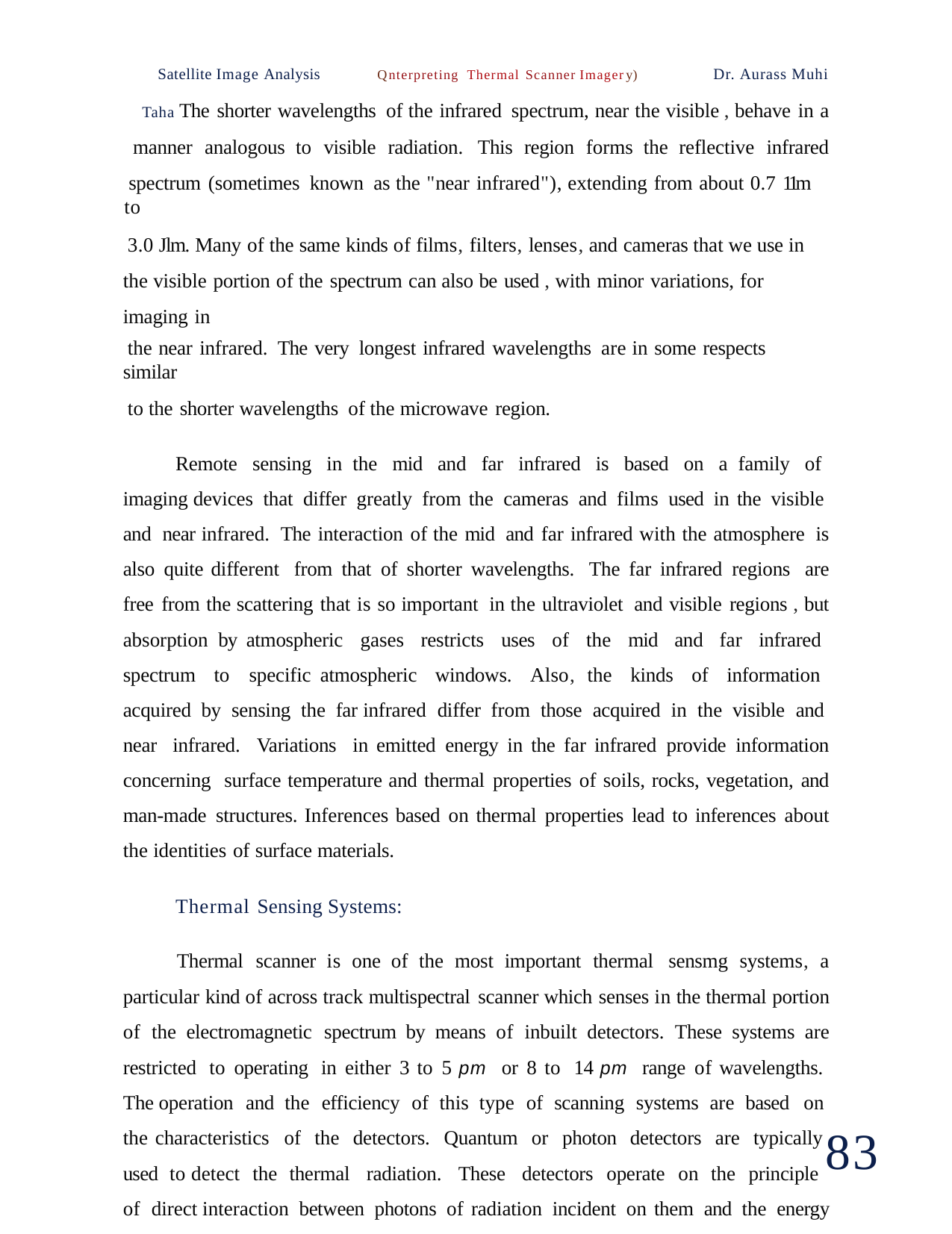

Satellite Image Analysis	Qnterpreting  Thermal Scanner Imagery)	Dr. Aurass Muhi Taha The shorter wavelengths  of the infrared  spectrum, near the visible , behave in a manner  analogous  to  visible  radiation.   This  region  forms  the  reflective  infrared

spectrum (sometimes  known  as the "near infrared"), extending from about 0.7 11m to
3.0 Jlm. Many of the same kinds of films, filters, lenses, and cameras that we use in the visible portion of the spectrum can also be used , with minor variations, for imaging in
the near infrared.  The very  longest infrared wavelengths  are in some respects  similar

to the shorter wavelengths  of the microwave region.

Remote  sensing  in the  mid  and  far  infrared  is  based  on  a family  of  imaging devices  that  differ  greatly  from the  cameras  and  films  used  in the  visible  and  near infrared.  The interaction of the mid  and far infrared with the atmosphere  is also quite different  from that of shorter wavelengths.  The far infrared regions  are free from the scattering that is so important  in the ultraviolet  and visible regions , but absorption by atmospheric  gases  restricts  uses  of  the  mid  and  far  infrared  spectrum  to  specific atmospheric  windows.  Also, the  kinds  of  information  acquired  by  sensing  the  far infrared  differ  from  those  acquired  in  the  visible  and  near  infrared.  Variations  in emitted energy in the far infrared provide information concerning  surface temperature and thermal properties of soils, rocks, vegetation, and man-made structures. Inferences based on thermal properties lead to inferences about the identities of surface materials.

Thermal Sensing Systems:

Thermal  scanner  is  one  of  the  most  important  thermal   sensmg  systems,  a particular kind of across track multispectral scanner which senses in the thermal portion of  the  electromagnetic  spectrum  by  means  of  inbuilt  detectors.  These  systems  are restricted  to operating  in either 3 to 5 pm  or 8 to  14 pm  range of wavelengths.  The operation  and  the  efficiency  of  this  type  of  scanning  systems  are  based   on  the characteristics  of  the  detectors.  Quantum  or  photon  detectors  are  typically  used  to detect  the  thermal   radiation.   These   detectors  operate  on  the  principle   of  direct interaction  between  photons  of radiation  incident  on them  and  the  energy  levels  of electrical charge carriers within the detector material.
83